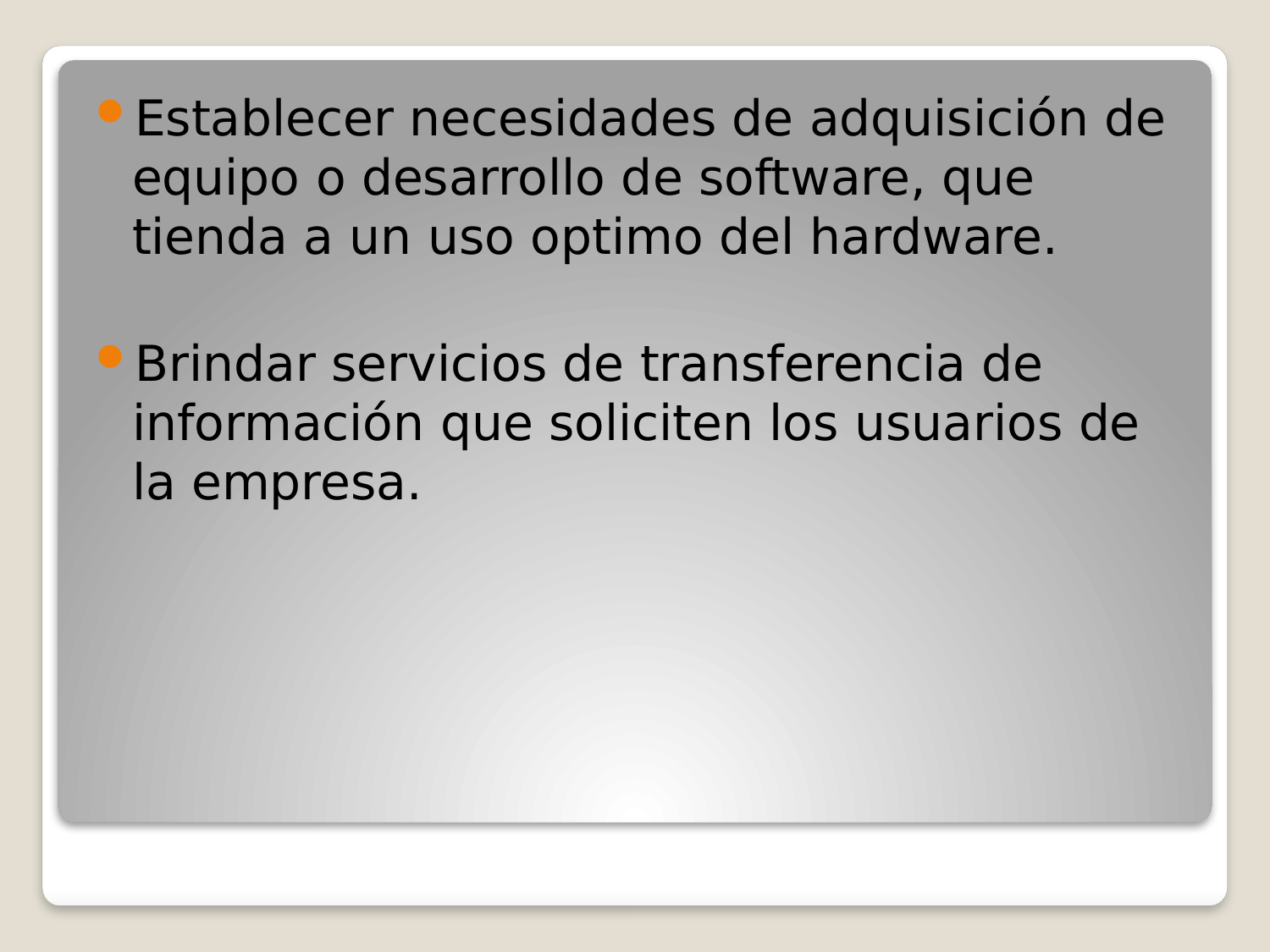

Establecer necesidades de adquisición de equipo o desarrollo de software, que tienda a un uso optimo del hardware.

Brindar servicios de transferencia de información que soliciten los usuarios de la empresa.
#